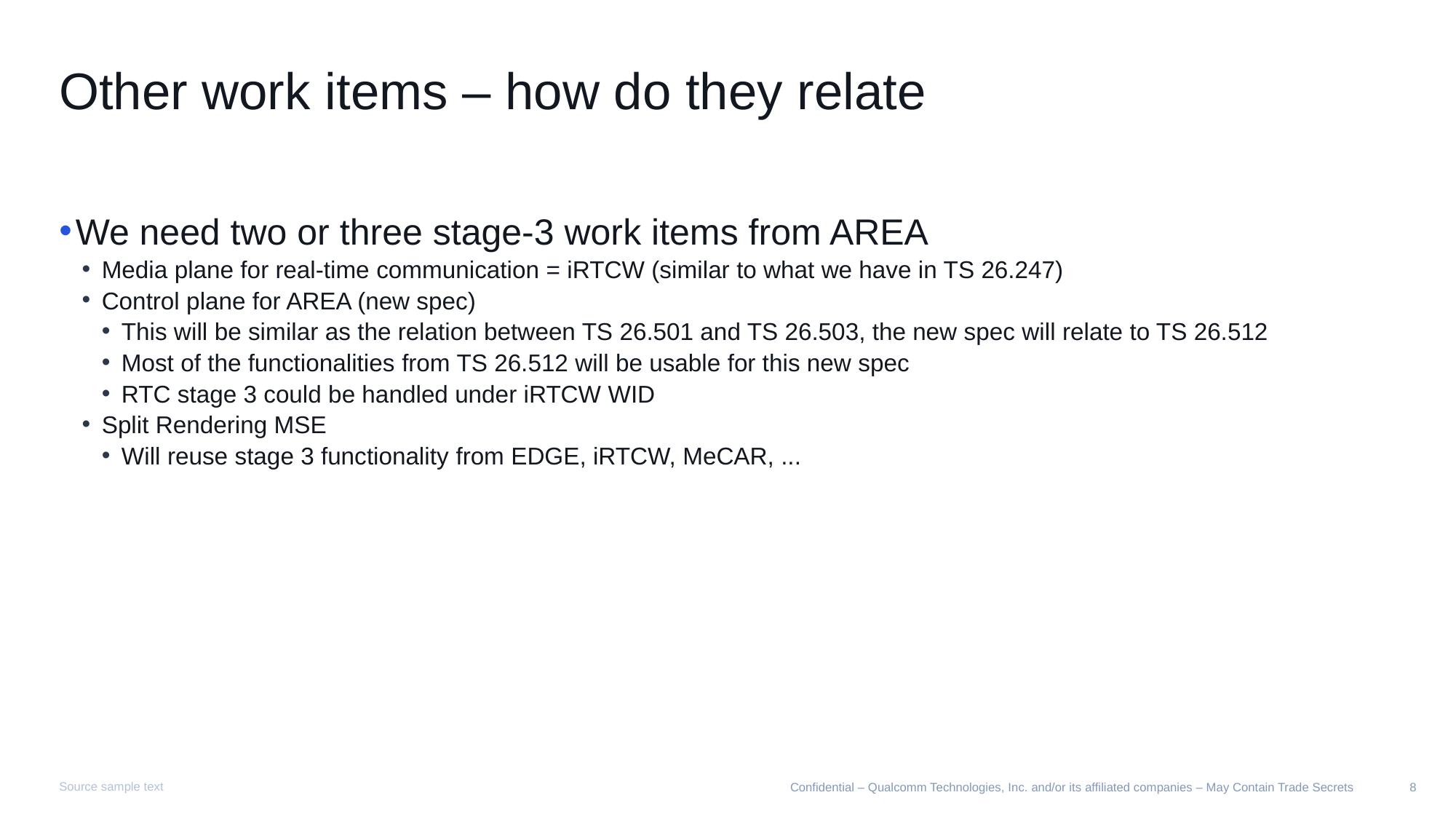

# Other work items – how do they relate
We need two or three stage-3 work items from AREA
Media plane for real-time communication = iRTCW (similar to what we have in TS 26.247)
Control plane for AREA (new spec)
This will be similar as the relation between TS 26.501 and TS 26.503, the new spec will relate to TS 26.512
Most of the functionalities from TS 26.512 will be usable for this new spec
RTC stage 3 could be handled under iRTCW WID
Split Rendering MSE
Will reuse stage 3 functionality from EDGE, iRTCW, MeCAR, ...

Source sample text